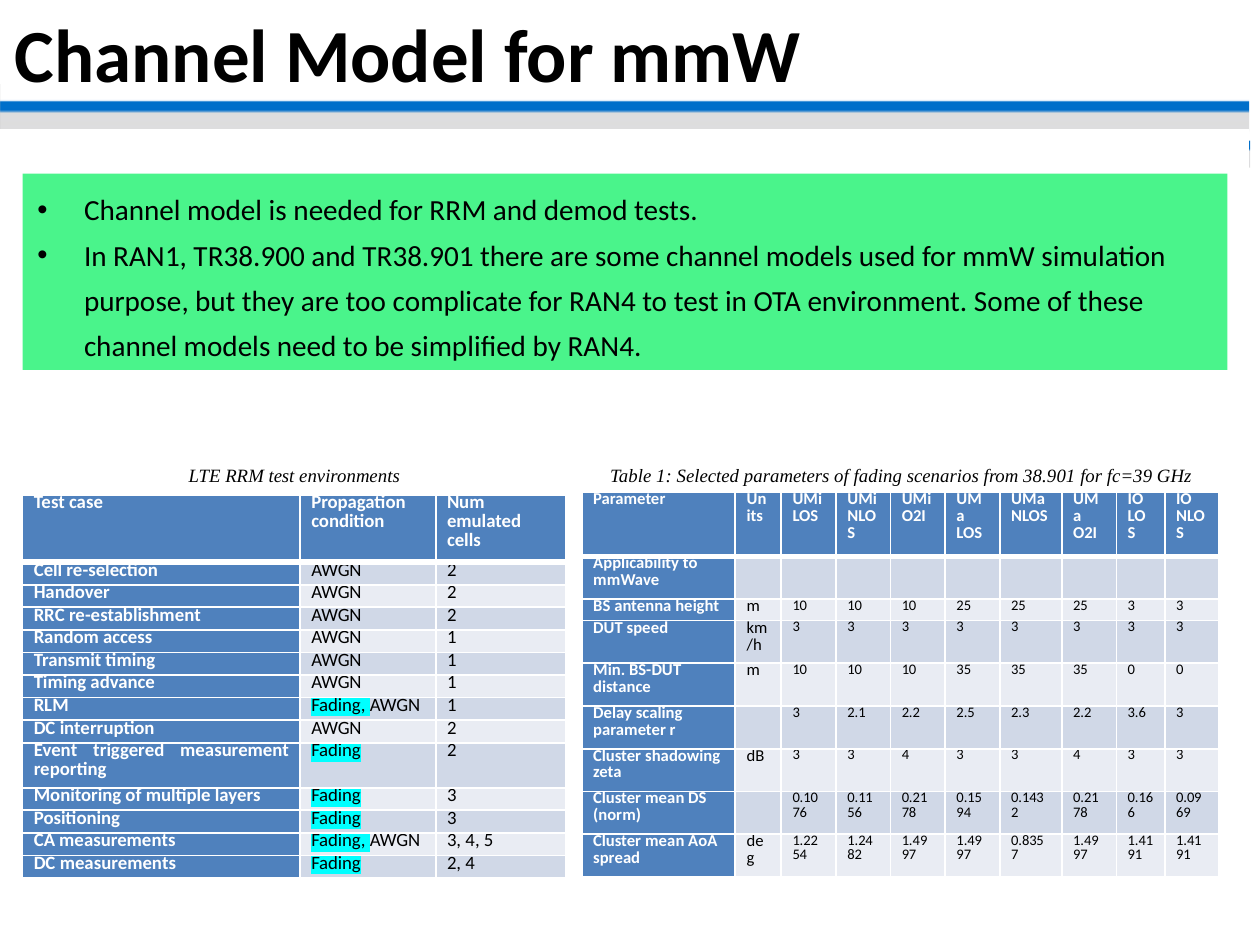

Channel Model for mmW
Channel model is needed for RRM and demod tests.
In RAN1, TR38.900 and TR38.901 there are some channel models used for mmW simulation purpose, but they are too complicate for RAN4 to test in OTA environment. Some of these channel models need to be simplified by RAN4.
LTE RRM test environments
Table 1: Selected parameters of fading scenarios from 38.901 for fc=39 GHz
| Parameter | Units | UMi LOS | UMi NLOS | UMi O2I | UMa LOS | UMa NLOS | UMa O2I | IO LOS | IO NLOS |
| --- | --- | --- | --- | --- | --- | --- | --- | --- | --- |
| Applicability to mmWave |  |  |  |  |  |  |  |  |  |
| BS antenna height | m | 10 | 10 | 10 | 25 | 25 | 25 | 3 | 3 |
| DUT speed | km/h | 3 | 3 | 3 | 3 | 3 | 3 | 3 | 3 |
| Min. BS-DUT distance | m | 10 | 10 | 10 | 35 | 35 | 35 | 0 | 0 |
| Delay scaling parameter r |  | 3 | 2.1 | 2.2 | 2.5 | 2.3 | 2.2 | 3.6 | 3 |
| Cluster shadowing zeta | dB | 3 | 3 | 4 | 3 | 3 | 4 | 3 | 3 |
| Cluster mean DS (norm) |  | 0.1076 | 0.1156 | 0.2178 | 0.1594 | 0.1432 | 0.2178 | 0.166 | 0.0969 |
| Cluster mean AoA spread | deg | 1.2254 | 1.2482 | 1.4997 | 1.4997 | 0.8357 | 1.4997 | 1.4191 | 1.4191 |
| Test case | Propagation condition | Num emulated cells |
| --- | --- | --- |
| Cell re-selection | AWGN | 2 |
| Handover | AWGN | 2 |
| RRC re-establishment | AWGN | 2 |
| Random access | AWGN | 1 |
| Transmit timing | AWGN | 1 |
| Timing advance | AWGN | 1 |
| RLM | Fading, AWGN | 1 |
| DC interruption | AWGN | 2 |
| Event triggered measurement reporting | Fading | 2 |
| Monitoring of multiple layers | Fading | 3 |
| Positioning | Fading | 3 |
| CA measurements | Fading, AWGN | 3, 4, 5 |
| DC measurements | Fading | 2, 4 |